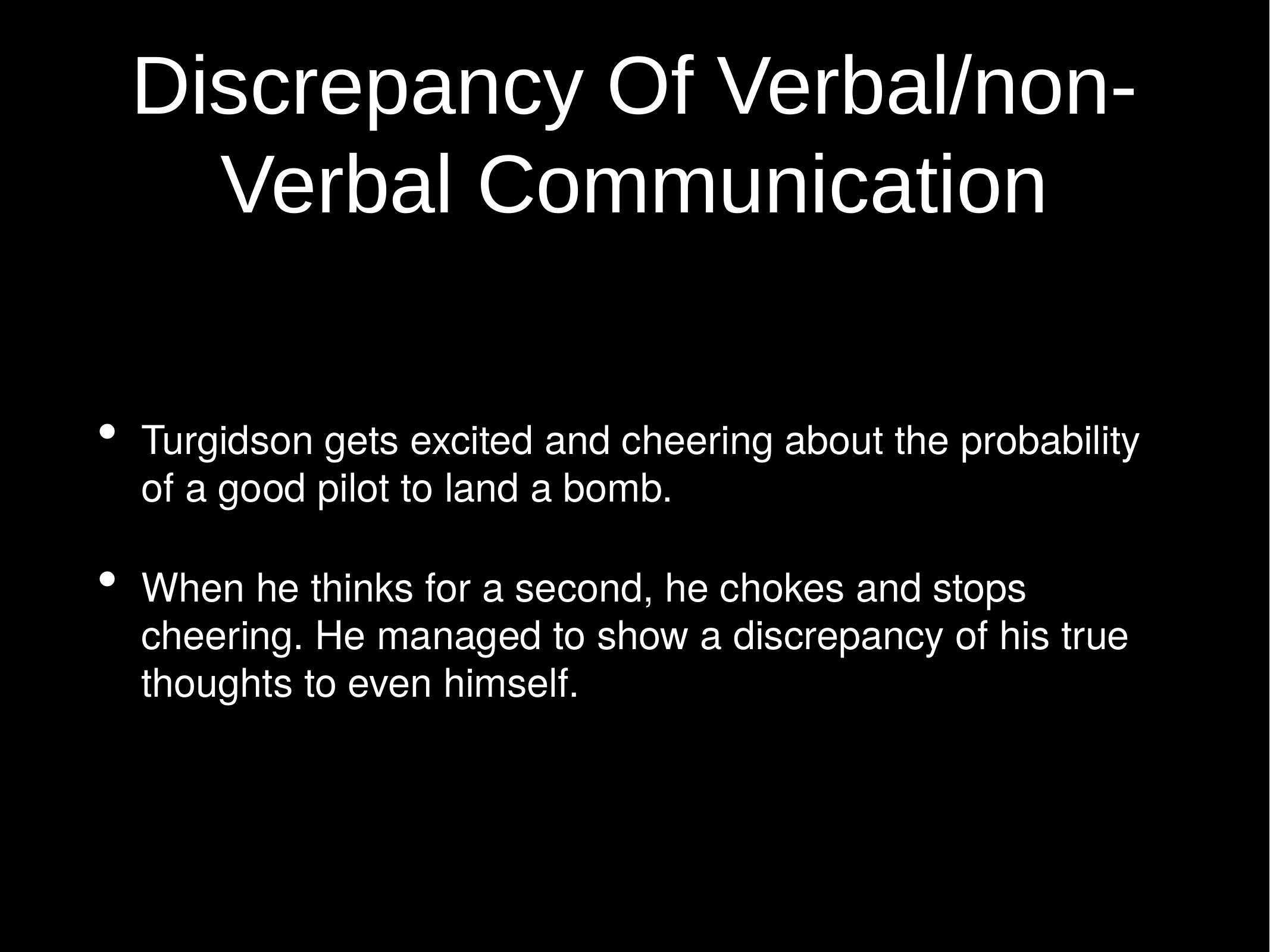

# Discrepancy Of Verbal/non-Verbal Communication
Turgidson gets excited and cheering about the probability of a good pilot to land a bomb.
When he thinks for a second, he chokes and stops cheering. He managed to show a discrepancy of his true thoughts to even himself.